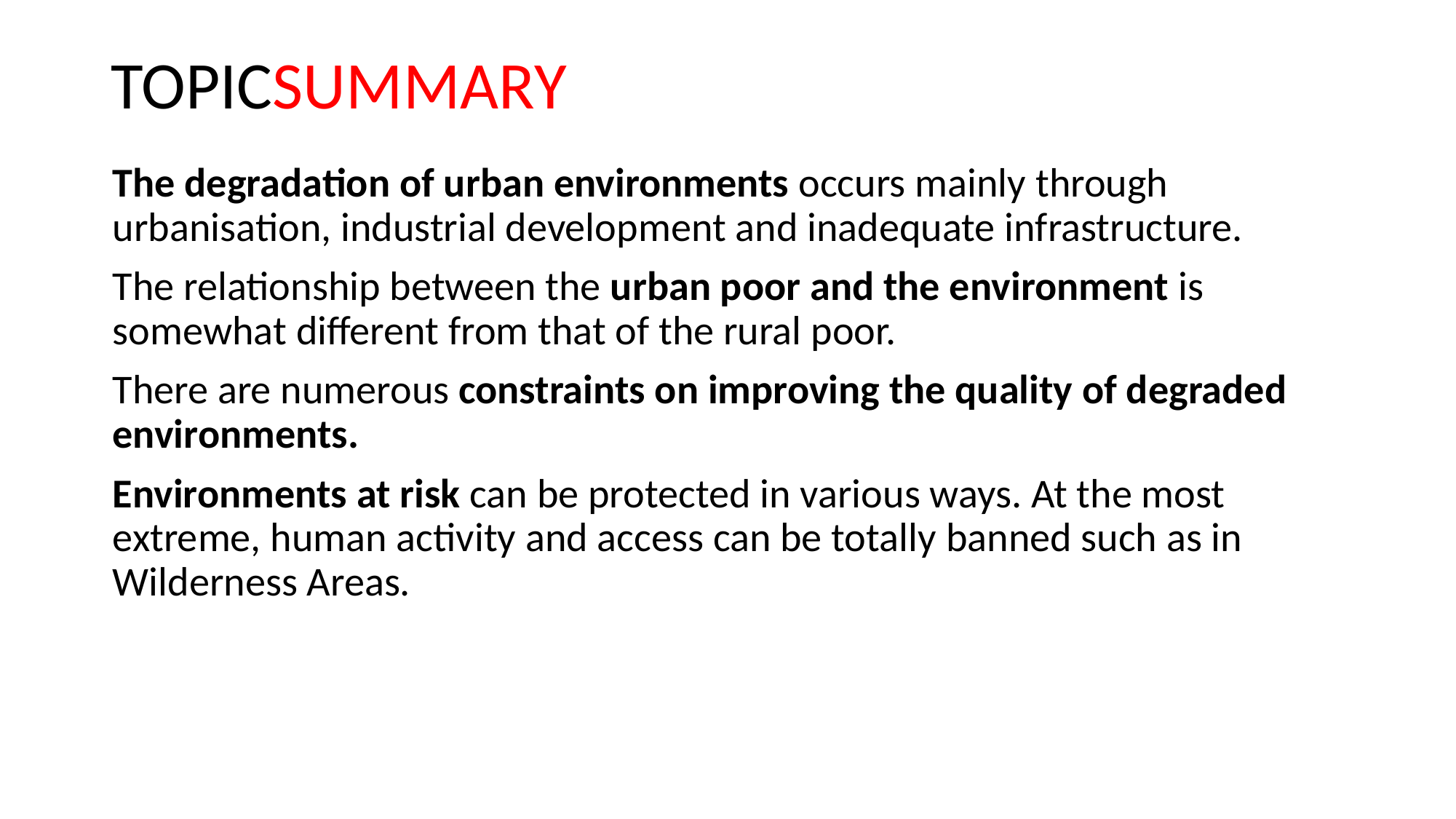

# TOPICSUMMARY
The degradation of urban environments occurs mainly through urbanisation, industrial development and inadequate infrastructure.
The relationship between the urban poor and the environment is somewhat different from that of the rural poor.
There are numerous constraints on improving the quality of degraded environments.
Environments at risk can be protected in various ways. At the most extreme, human activity and access can be totally banned such as in Wilderness Areas.